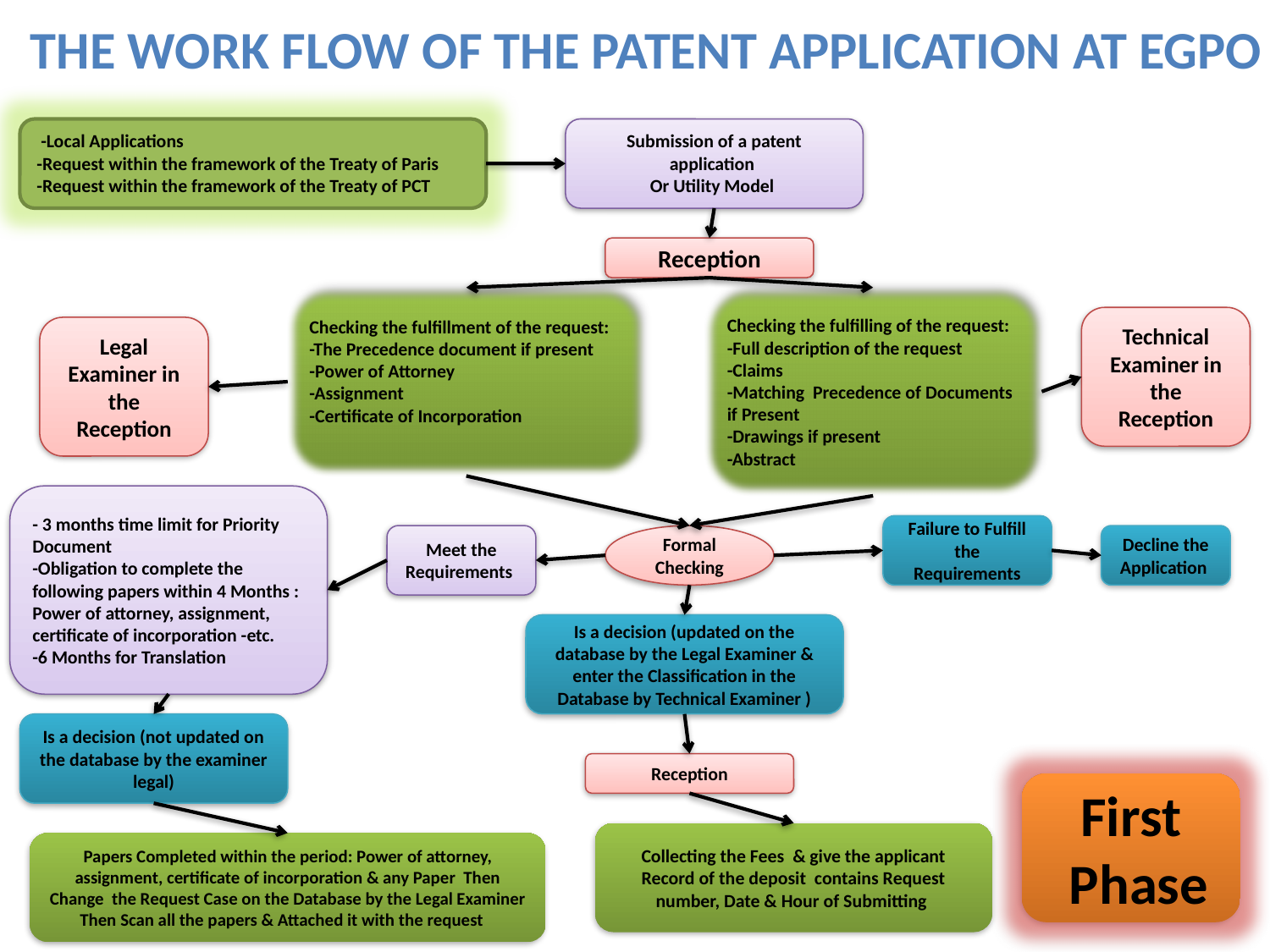

The Work flow of the Patent Application at EGPO
 -Local Applications
-Request within the framework of the Treaty of Paris
-Request within the framework of the Treaty of PCT
Submission of a patent application
Or Utility Model
Reception
Checking the fulfillment of the request:
-The Precedence document if present
-Power of Attorney
-Assignment
-Certificate of Incorporation
Checking the fulfilling of the request:
-Full description of the request
-Claims
-Matching  Precedence of Documents if Present
-Drawings if present
-Abstract
Technical Examiner in the Reception
Legal Examiner in the Reception

- 3 months time limit for Priority Document
-Obligation to complete the following papers within 4 Months :
Power of attorney, assignment, certificate of incorporation -etc.
-6 Months for Translation

Failure to Fulfill the Requirements

Meet the Requirements
Formal Checking
Decline the Application
Is a decision (updated on the database by the Legal Examiner & enter the Classification in the Database by Technical Examiner )
Is a decision (not updated on the database by the examiner legal)
Reception
First Phase
Collecting the Fees  & give the applicant Record of the deposit  contains Request number, Date & Hour of Submitting
Papers Completed within the period: Power of attorney, assignment, certificate of incorporation & any Paper  Then Change  the Request Case on the Database by the Legal Examiner Then Scan all the papers & Attached it with the request